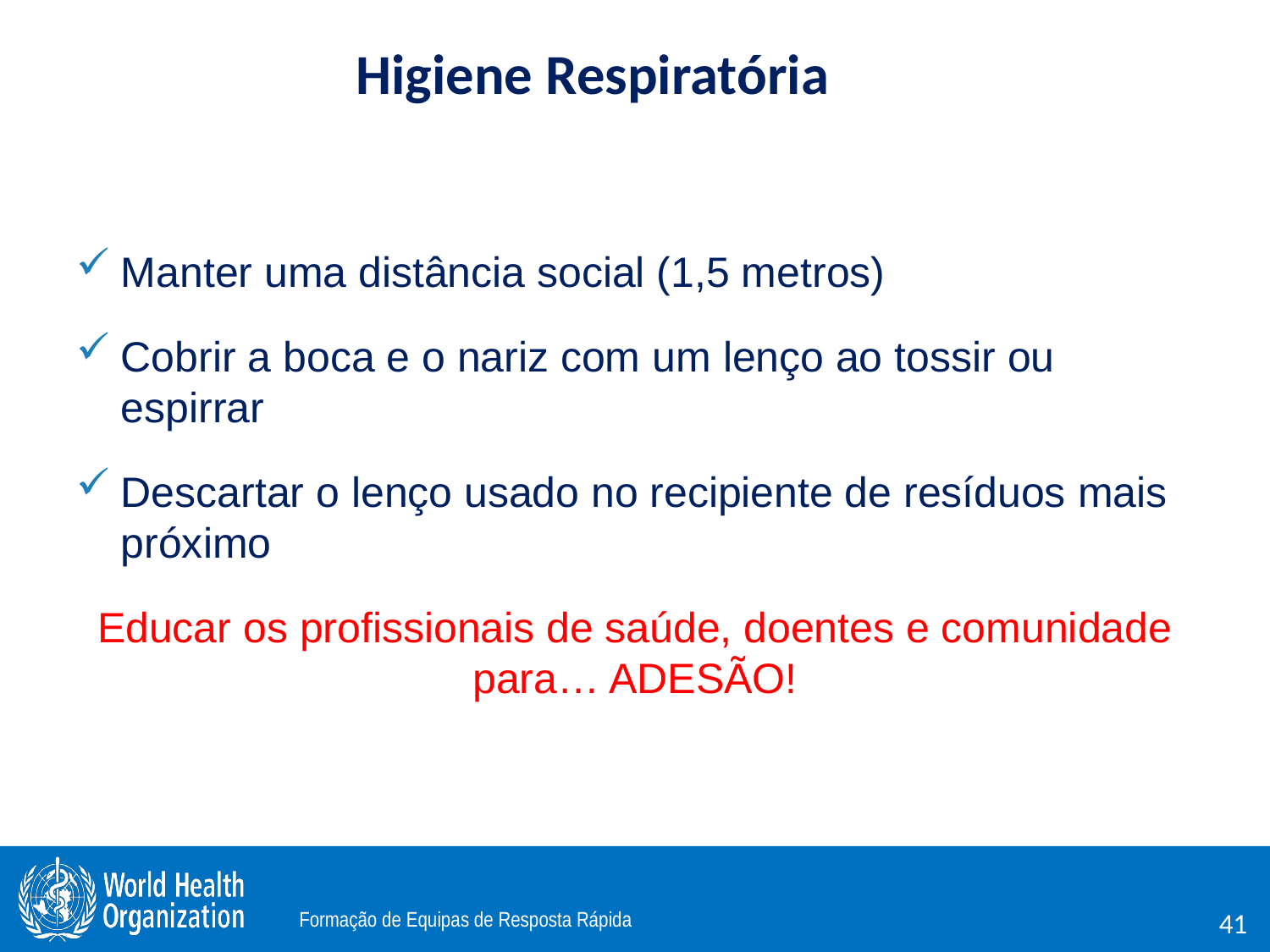

Higiene Respiratória
Manter uma distância social (1,5 metros)
Cobrir a boca e o nariz com um lenço ao tossir ou espirrar
Descartar o lenço usado no recipiente de resíduos mais próximo
Educar os profissionais de saúde, doentes e comunidade para… ADESÃO!